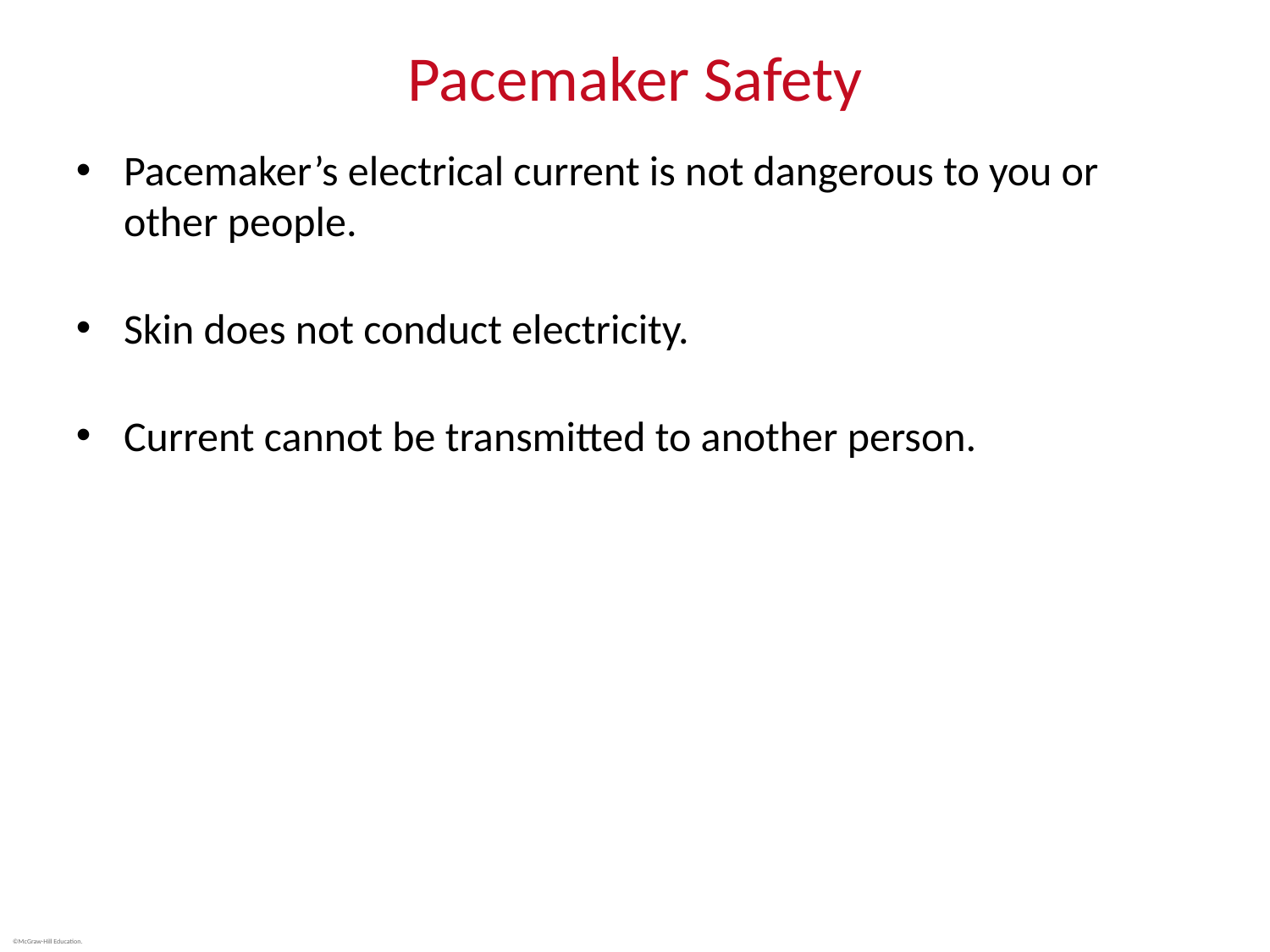

# Pacemaker Safety
Pacemaker’s electrical current is not dangerous to you or other people.
Skin does not conduct electricity.
Current cannot be transmitted to another person.